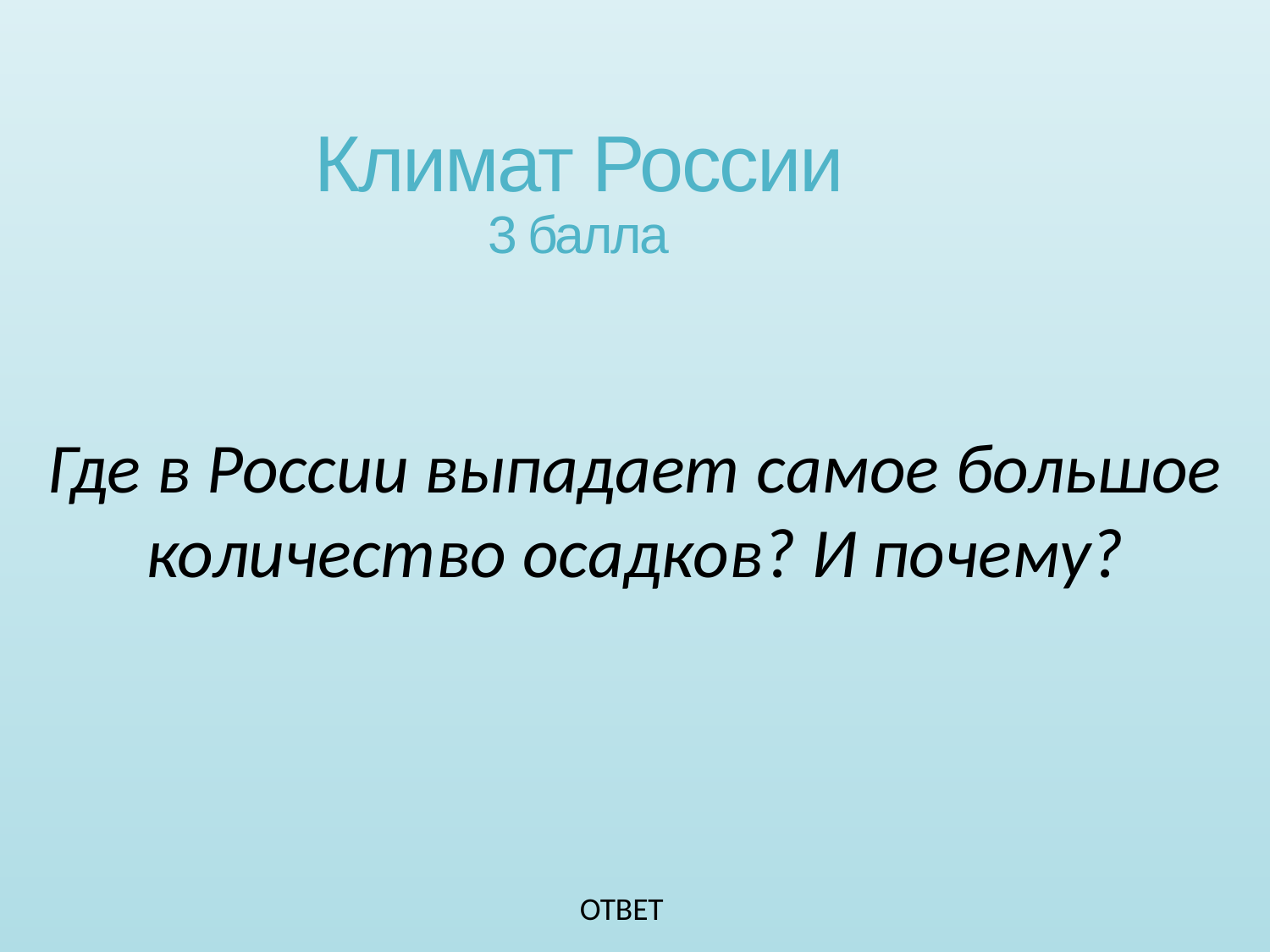

Климат России
3 балла
Где в России выпадает самое большое количество осадков? И почему?
ОТВЕТ